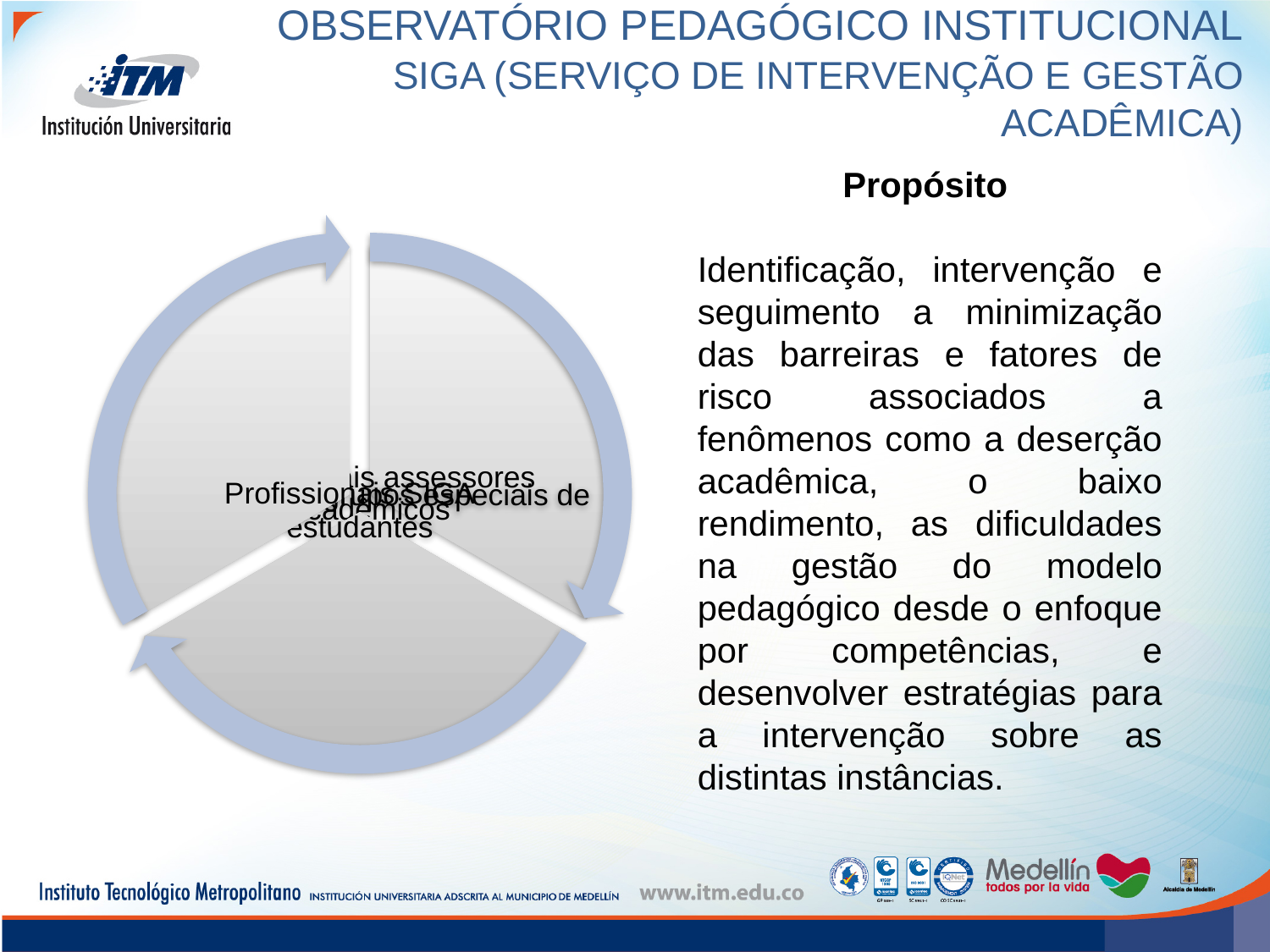

Observatório Pedagógico Institucional
 SIGA (Serviço de Intervenção e Gestão Acadêmica)
Propósito

Identificação, intervenção e seguimento a minimização das barreiras e fatores de risco associados a fenômenos como a deserção acadêmica, o baixo rendimento, as dificuldades na gestão do modelo pedagógico desde o enfoque por competências, e desenvolver estratégias para a intervenção sobre as distintas instâncias.
Profissionais assessores acadêmicos
Seguimento a grupos especiais de estudantes
Profissionais SIGA